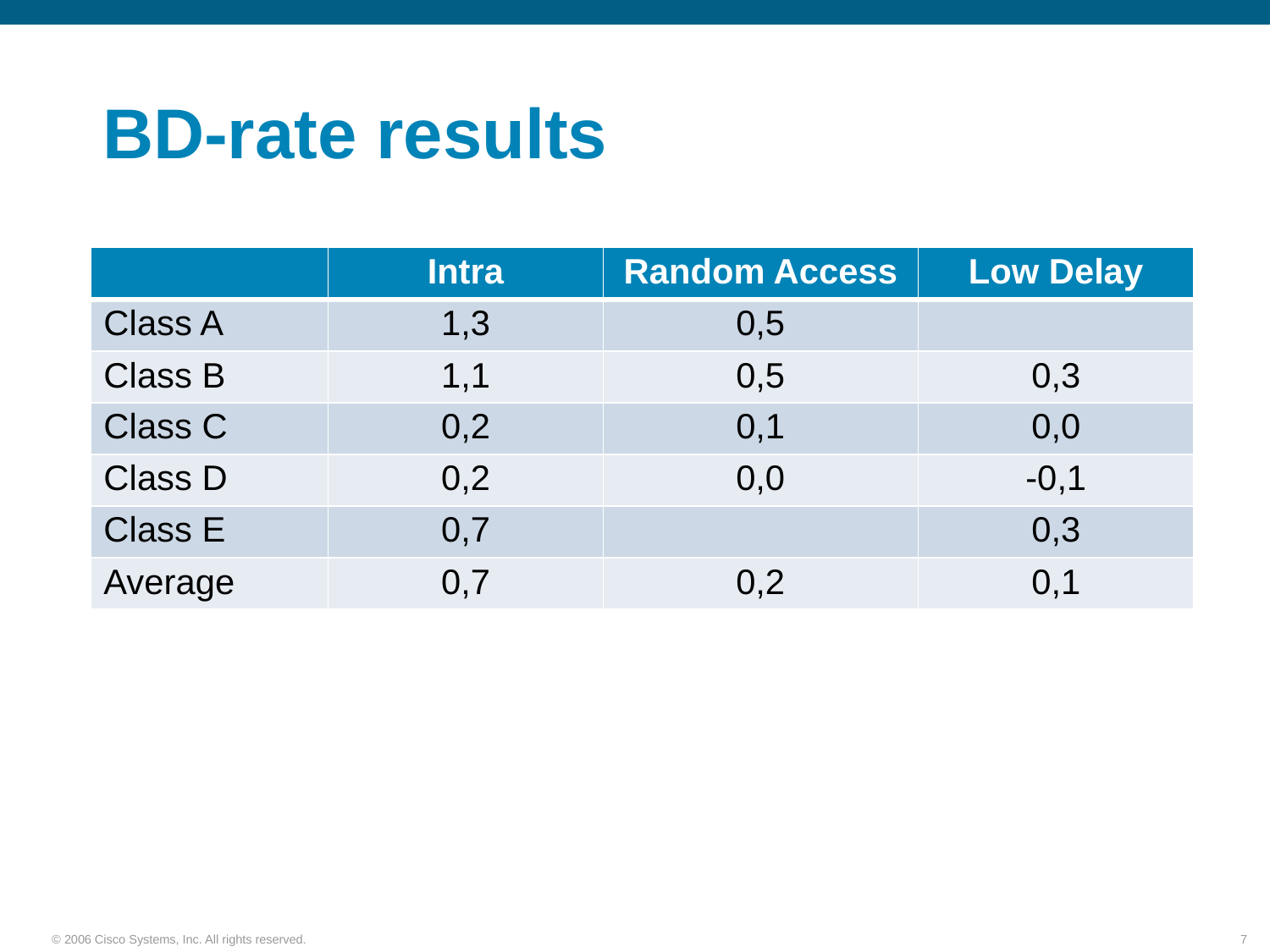

# BD-rate results
|  | Intra | Random Access | Low Delay |
| --- | --- | --- | --- |
| Class A | 1,3 | 0,5 |  |
| Class B | 1,1 | 0,5 | 0,3 |
| Class C | 0,2 | 0,1 | 0,0 |
| Class D | 0,2 | 0,0 | -0,1 |
| Class E | 0,7 |  | 0,3 |
| Average | 0,7 | 0,2 | 0,1 |